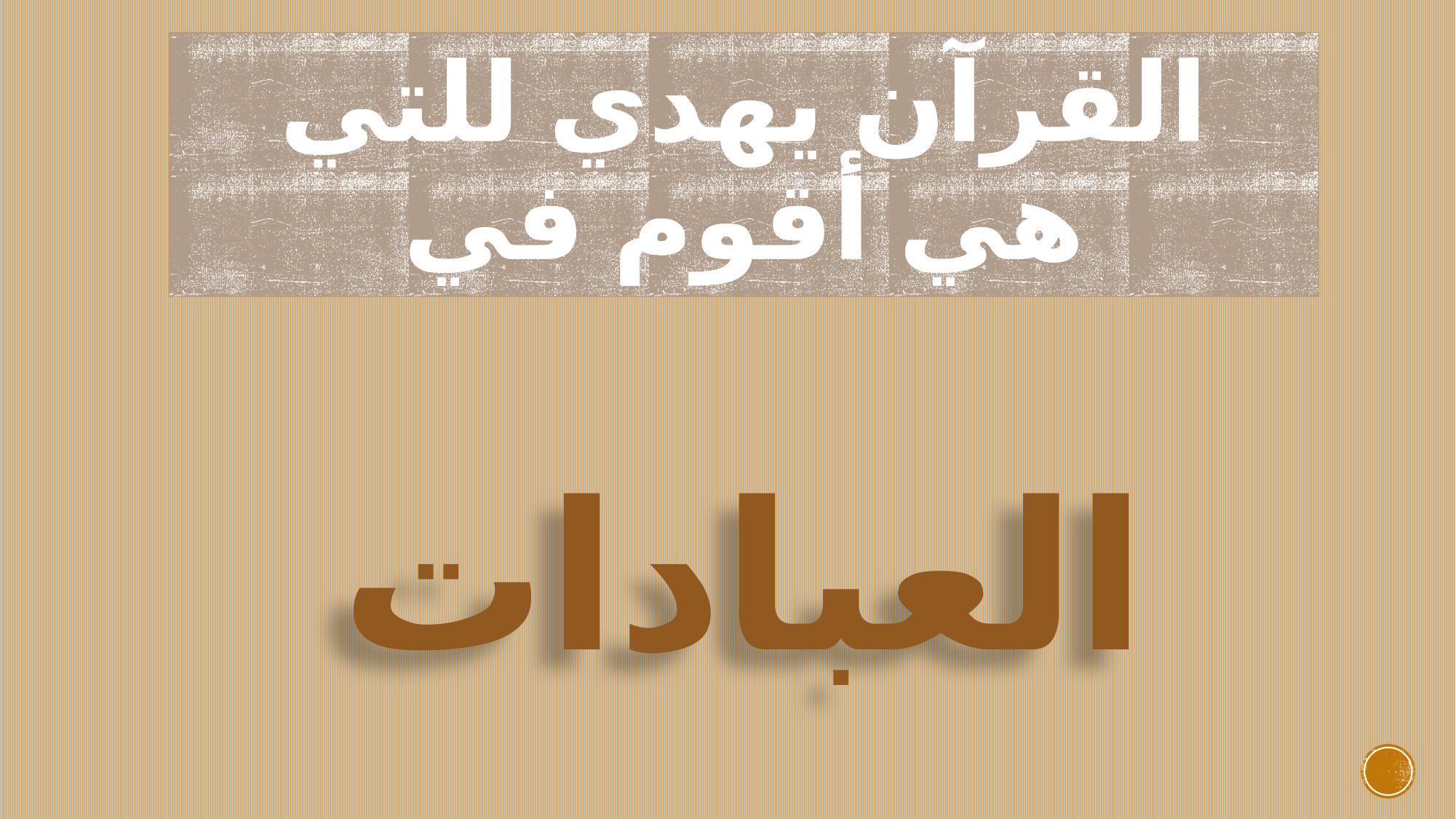

# القرآن يهدي للتي هي أقوم في

العبادات